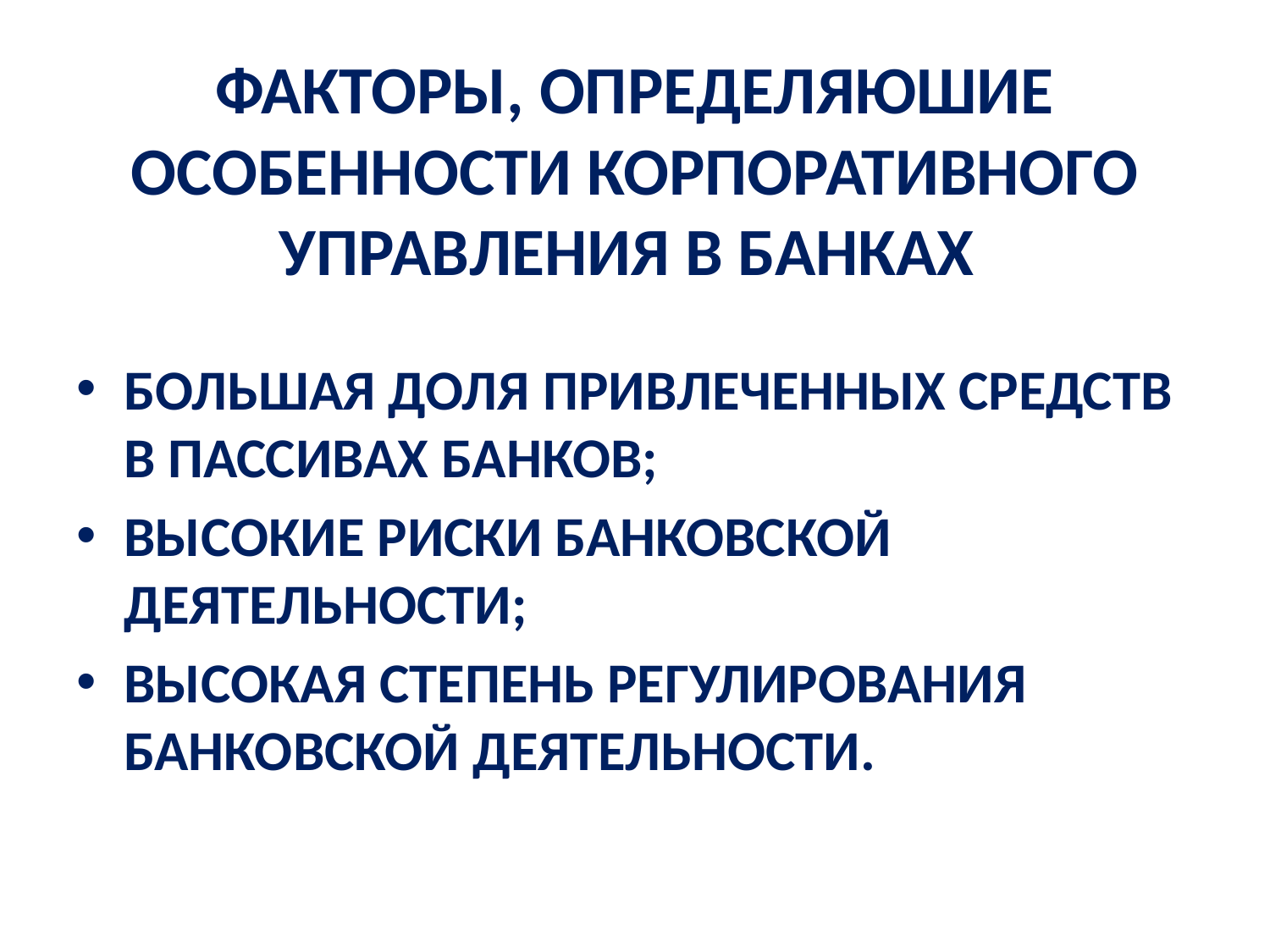

# ФАКТОРЫ, ОПРЕДЕЛЯЮШИЕ ОСОБЕННОСТИ КОРПОРАТИВНОГО УПРАВЛЕНИЯ В БАНКАХ
БОЛЬШАЯ ДОЛЯ ПРИВЛЕЧЕННЫХ СРЕДСТВ В ПАССИВАХ БАНКОВ;
ВЫСОКИЕ РИСКИ БАНКОВСКОЙ ДЕЯТЕЛЬНОСТИ;
ВЫСОКАЯ СТЕПЕНЬ РЕГУЛИРОВАНИЯ БАНКОВСКОЙ ДЕЯТЕЛЬНОСТИ.